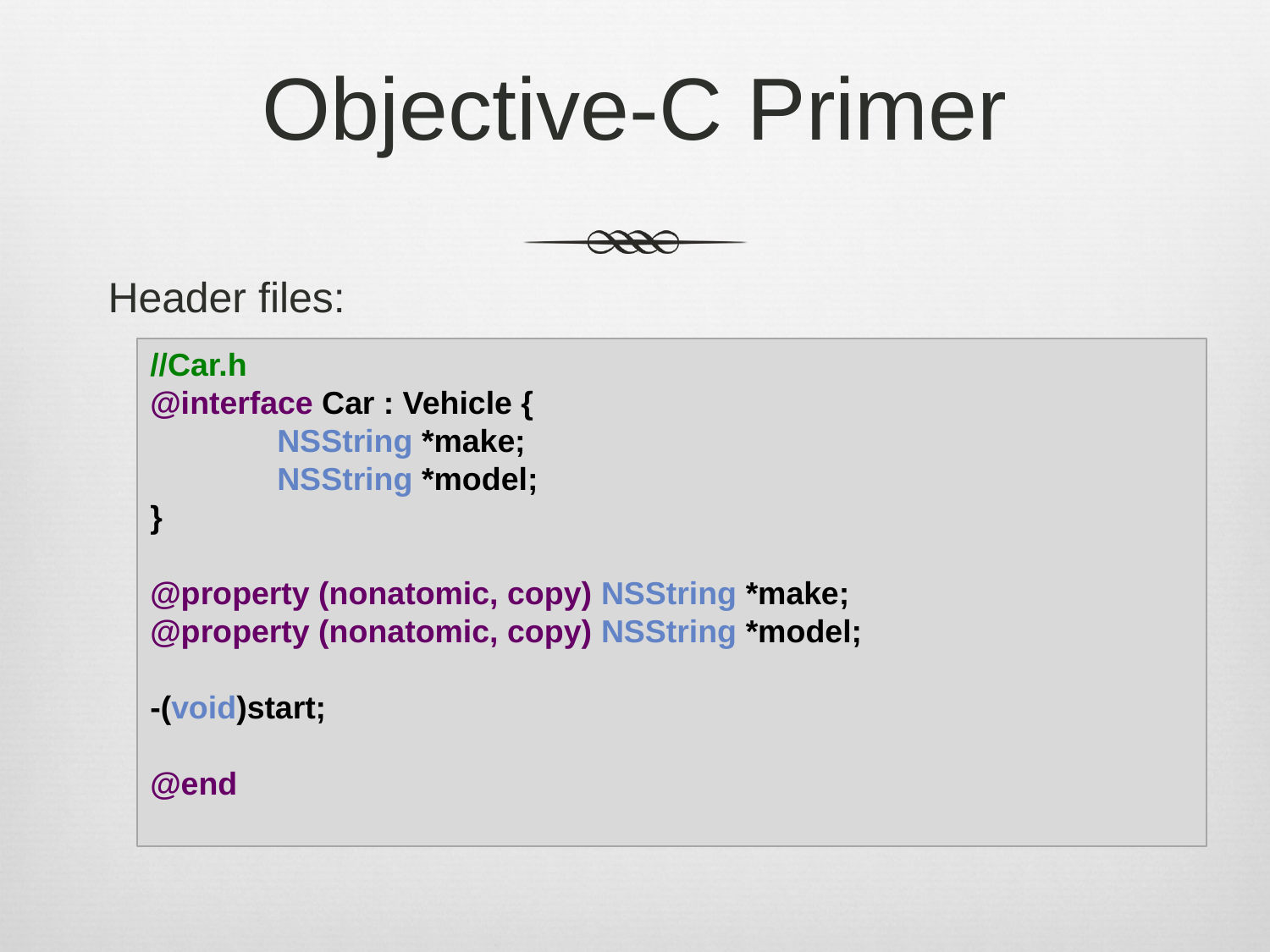

# Objective-C Primer
Header files:

//Car.h
@interface Car : Vehicle {
	NSString *make;
	NSString *model;
}

@property (nonatomic, copy) NSString *make;
@property (nonatomic, copy) NSString *model;

-(void)start;

@end